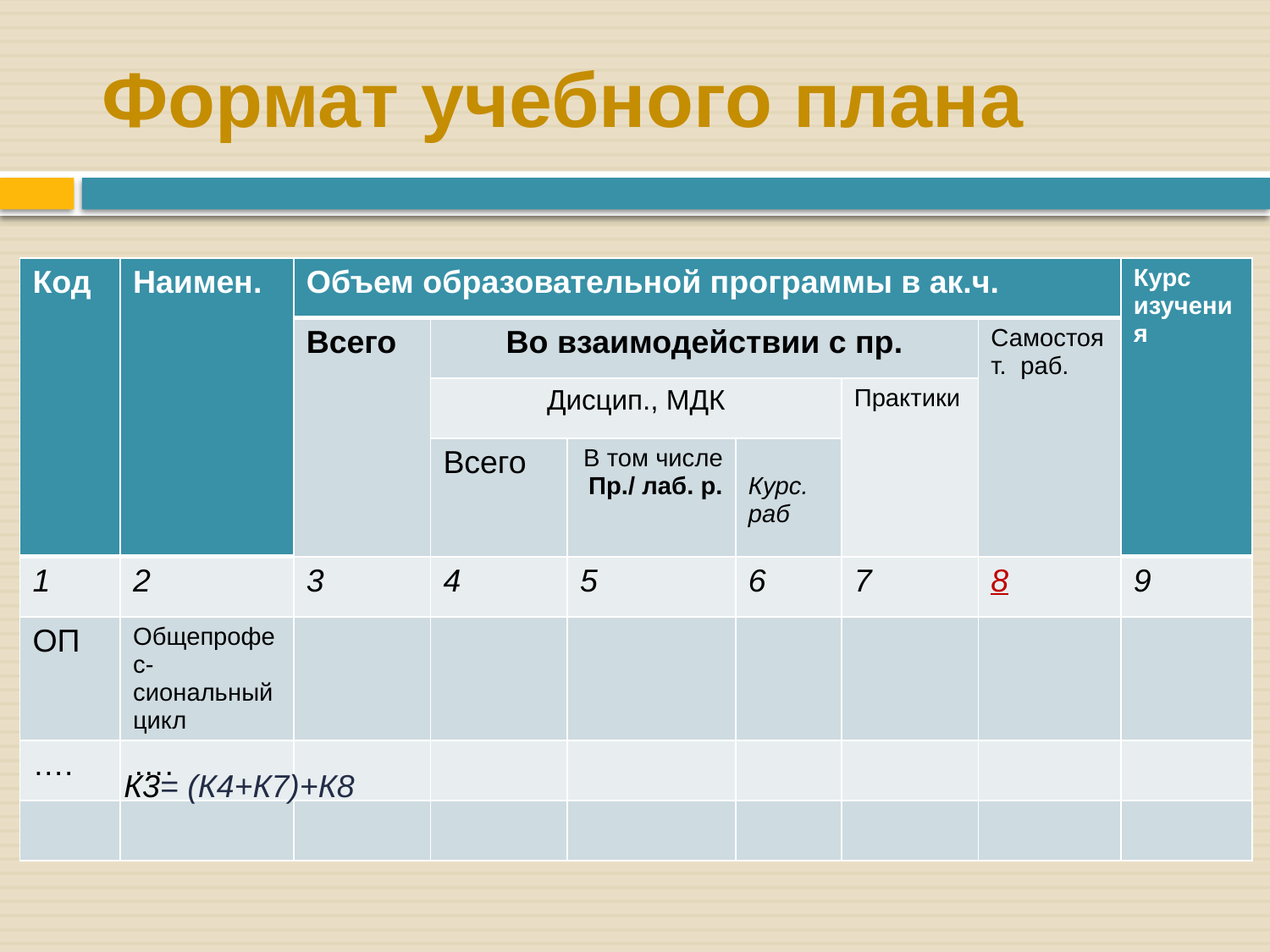

# Формат учебного плана
| Код | Наимен. | Объем образовательной программы в ак.ч. |  |  |  |  |  | Курс изучения |
| --- | --- | --- | --- | --- | --- | --- | --- | --- |
|  |  | Всего | Во взаимодействии с пр. |  |  |  | Самостоят. раб. |  |
|  |  |  | Дисцип., МДК |  |  | Практики |  |  |
|  |  |  | Всего | В том числе Пр./ лаб. р. | Курс. раб |  |  |  |
| 1 | 2 | 3 | 4 | 5 | 6 | 7 | 8 | 9 |
| ОП | Общепрофес-сиональный цикл |  |  |  |  |  |  |  |
| …. | …. |  |  |  |  |  |  |  |
|  |  |  |  |  |  |  |  |  |

К3= (К4+К7)+К8